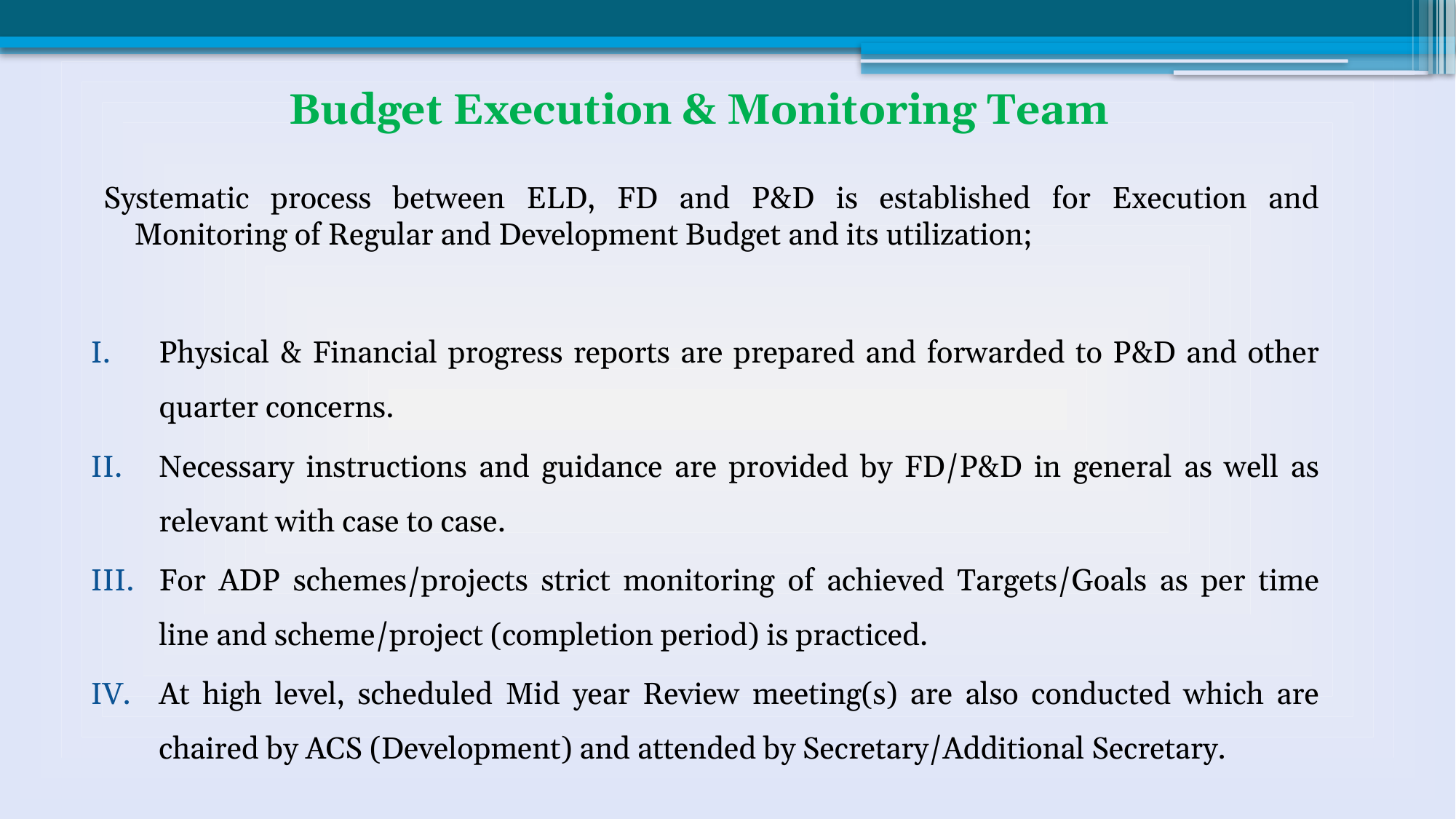

# Budget Execution & Monitoring Team
Systematic process between ELD, FD and P&D is established for Execution and Monitoring of Regular and Development Budget and its utilization;

Physical & Financial progress reports are prepared and forwarded to P&D and other quarter concerns.
Necessary instructions and guidance are provided by FD/P&D in general as well as relevant with case to case.
For ADP schemes/projects strict monitoring of achieved Targets/Goals as per time line and scheme/project (completion period) is practiced.
At high level, scheduled Mid year Review meeting(s) are also conducted which are chaired by ACS (Development) and attended by Secretary/Additional Secretary.